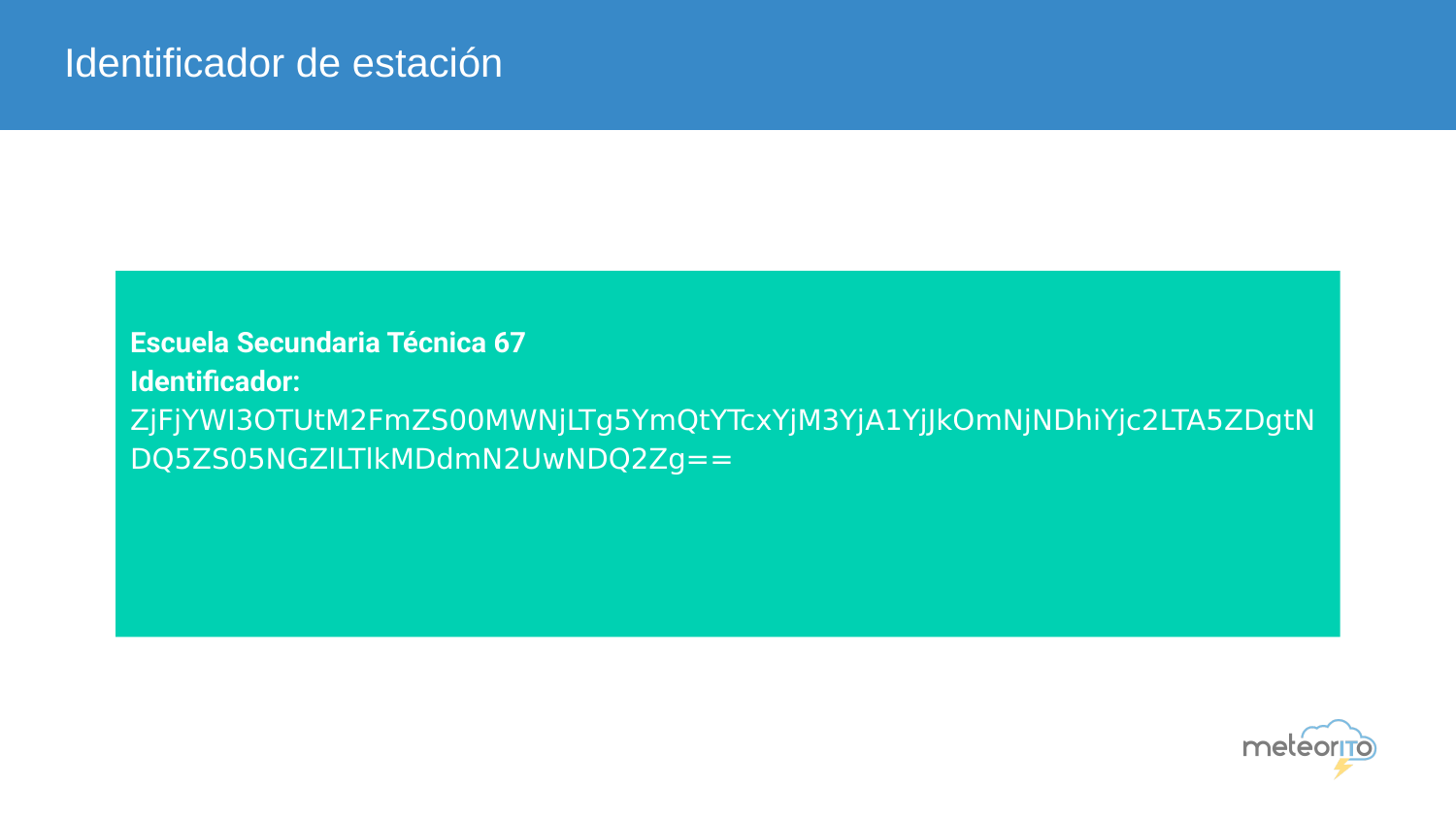

# Identificador de estación

Escuela Secundaria Técnica 67
Identificador: ZjFjYWI3OTUtM2FmZS00MWNjLTg5YmQtYTcxYjM3YjA1YjJkOmNjNDhiYjc2LTA5ZDgtNDQ5ZS05NGZlLTlkMDdmN2UwNDQ2Zg==